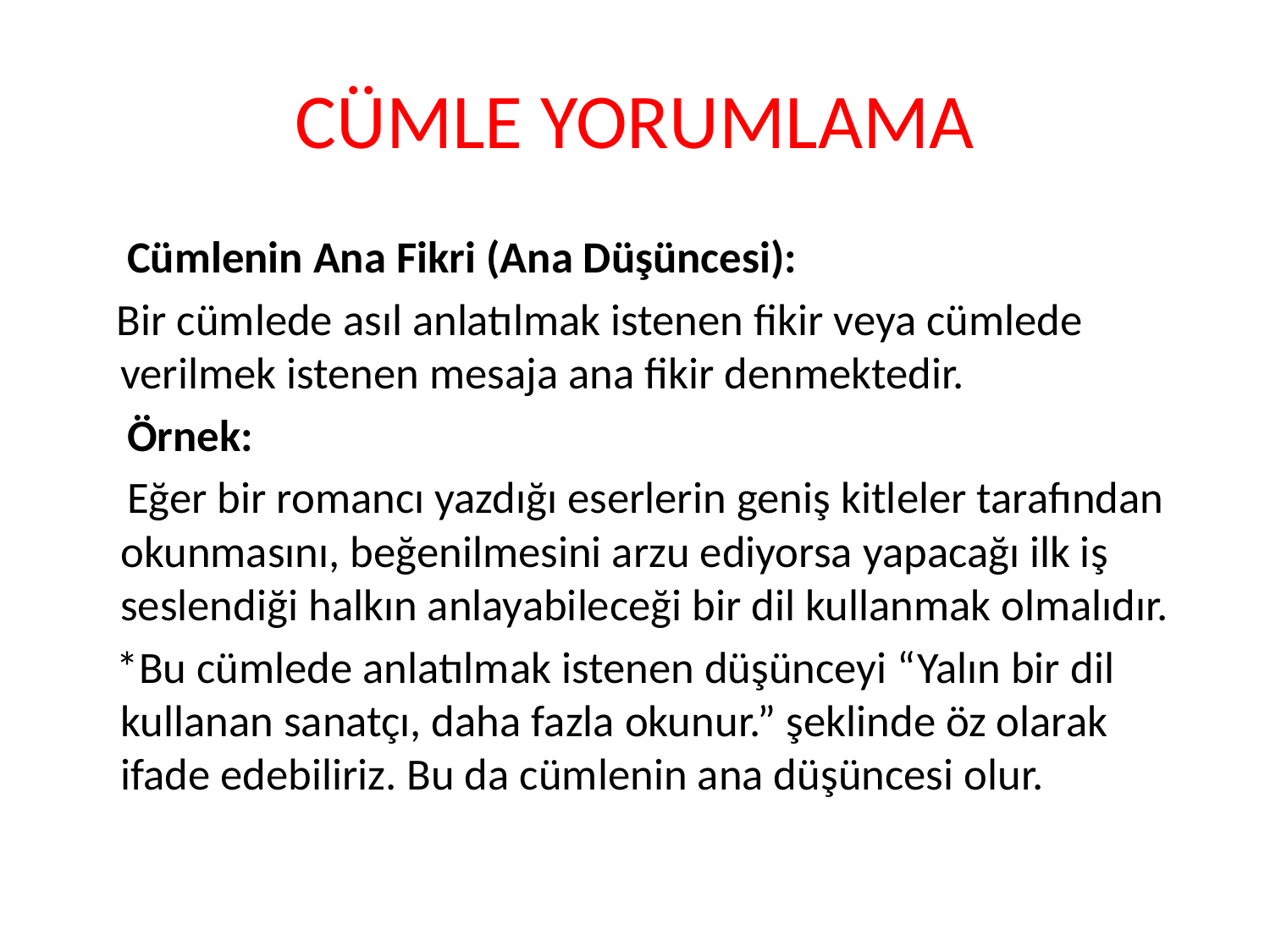

# CÜMLE YORUMLAMA
     Cümlenin Ana Fikri (Ana Düşüncesi):
    Bir cümlede asıl anlatılmak istenen fikir veya cümlede verilmek istenen mesaja ana fikir denmektedir.
     Örnek:
     Eğer bir romancı yazdığı eserlerin geniş kitleler tarafından okunmasını, beğenilmesini arzu ediyorsa yapacağı ilk iş seslendiği halkın anlayabileceği bir dil kullanmak olmalıdır.
    *Bu cümlede anlatılmak istenen düşünceyi “Yalın bir dil kullanan sanatçı, daha fazla okunur.” şeklinde öz olarak ifade edebiliriz. Bu da cümlenin ana düşüncesi olur.